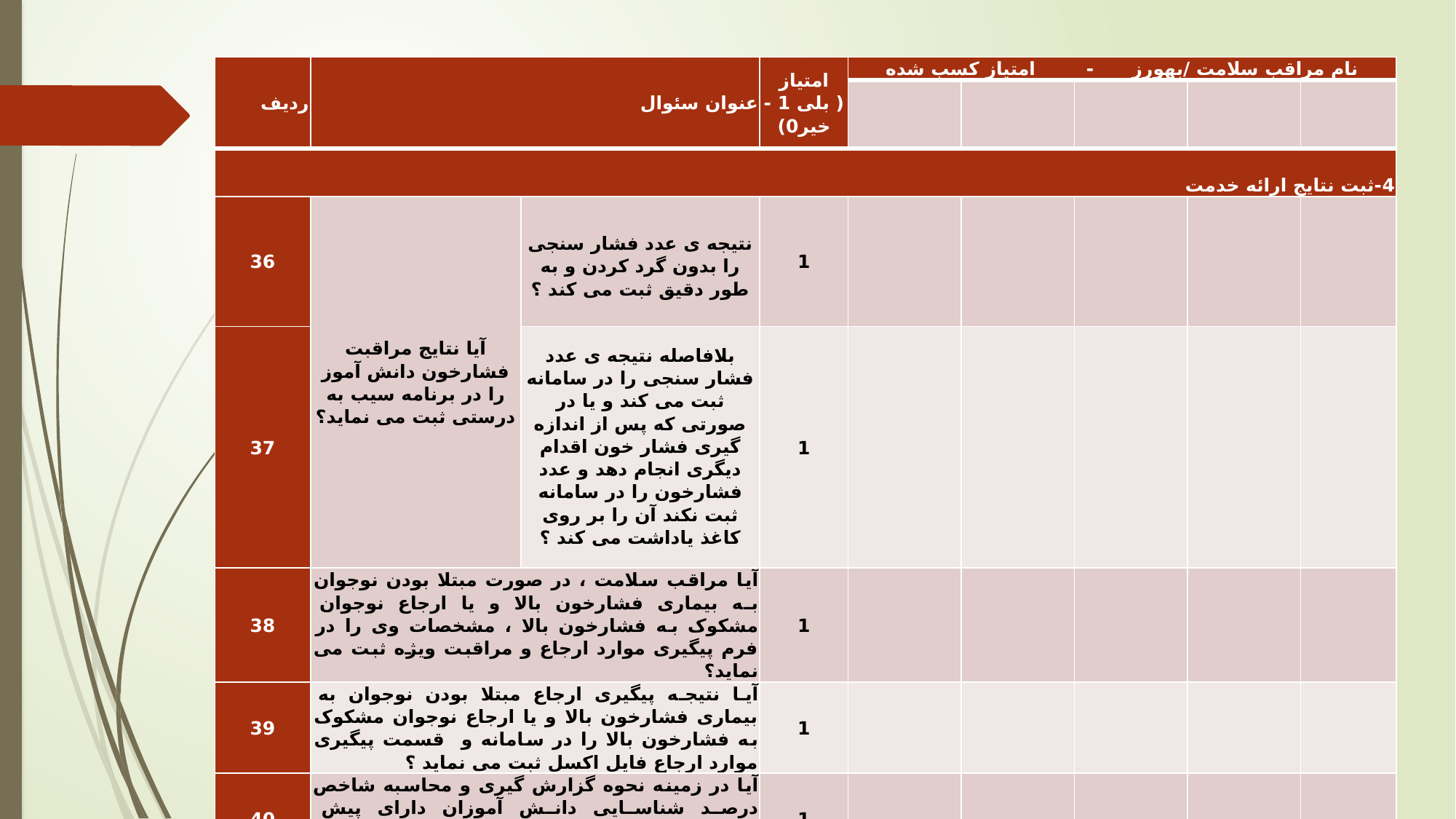

| ردیف | عنوان سئوال |  | امتیاز ( بلی 1 -خیر0) | نام مراقب سلامت /بهورز - امتیاز کسب شده |  |  |  |  |
| --- | --- | --- | --- | --- | --- | --- | --- | --- |
|  |  |  |  |  |  |  |  |  |
| 4-ثبت نتایج ارائه خدمت |  |  |  |  |  |  |  |  |
| 36 | آیا نتایج مراقبت فشارخون دانش آموز را در برنامه سیب به درستی ثبت می نماید؟ | نتیجه ی عدد فشار سنجی را بدون گرد کردن و به طور دقیق ثبت می کند ؟ | 1 |  |  |  |  |  |
| 37 |  | بلافاصله نتیجه ی عدد فشار سنجی را در سامانه ثبت می کند و یا در صورتی که پس از اندازه گیری فشار خون اقدام دیگری انجام دهد و عدد فشارخون را در سامانه ثبت نکند آن را بر روی کاغذ یاداشت می کند ؟ | 1 |  |  |  |  |  |
| 38 | آیا مراقب سلامت ، در صورت مبتلا بودن نوجوان به بیماری فشارخون بالا و یا ارجاع نوجوان مشکوک به فشارخون بالا ، مشخصات وی را در فرم پیگیری موارد ارجاع و مراقبت ویژه ثبت می نماید؟ |  | 1 |  |  |  |  |  |
| 39 | آیا نتیجه پیگیری ارجاع مبتلا بودن نوجوان به بیماری فشارخون بالا و یا ارجاع نوجوان مشکوک به فشارخون بالا را در سامانه و قسمت پیگیری موارد ارجاع فایل اکسل ثبت می نماید ؟ |  | 1 |  |  |  |  |  |
| 40 | آیا در زمینه نحوه گزارش گیری و محاسبه شاخص درصد شناسایی دانش آموزان دارای پیش فشارخون و فشارخون بالا دانش و مهارت کافی دارد؟ |  | 1 |  |  |  |  |  |
| جمع امتیاز |  |  | 40 |  |  |  |  |  |
| تاریخ آزمون |  |  |  |  |  |  |  |  |
| نام آزمونگر |  |  |  |  |  |  |  |  |